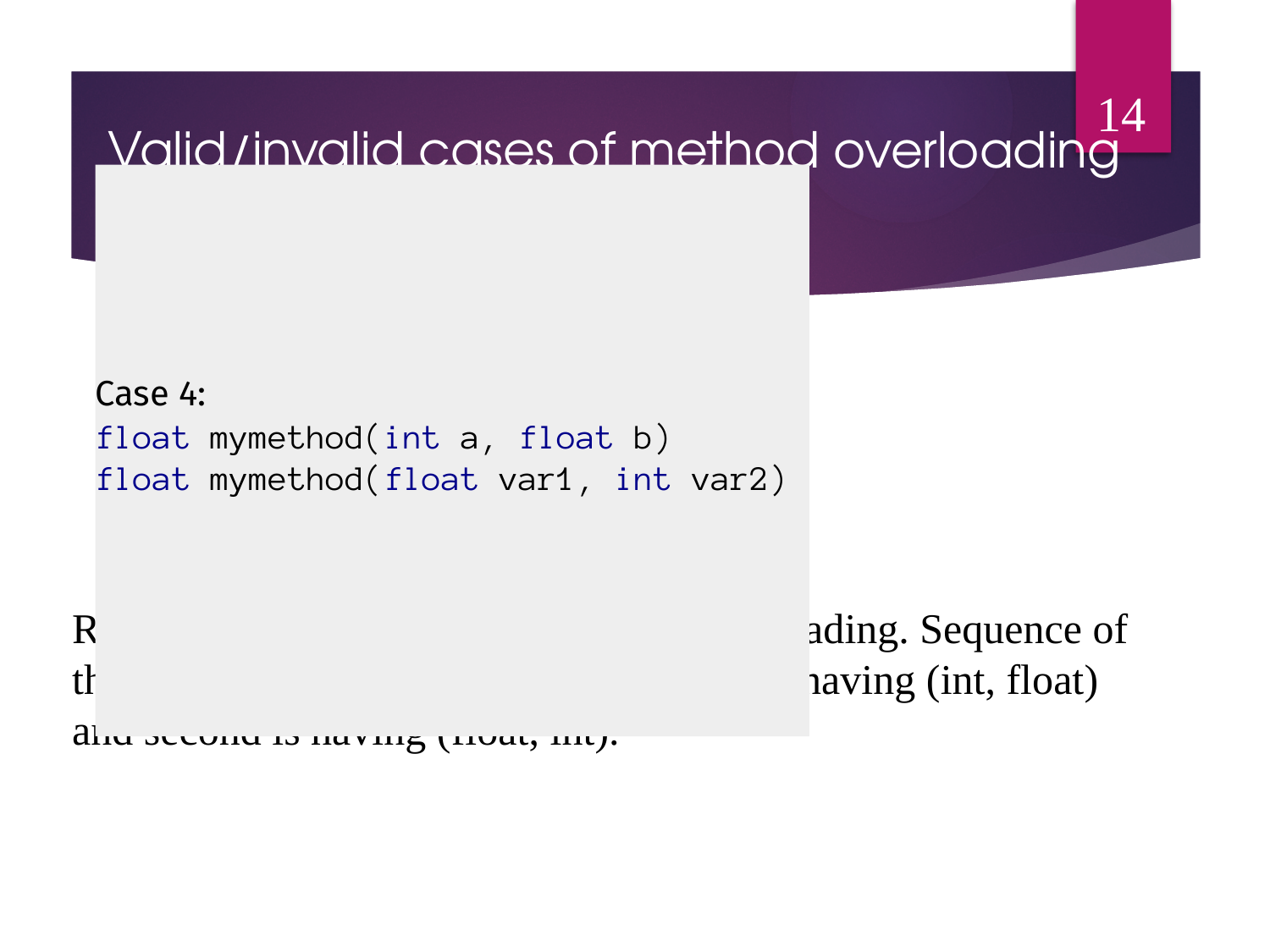

14
# Valid/invalid cases of method overloading
Case 4:
float mymethod(int a, float b)
float mymethod(float var1, int var2)
Result: Perfectly fine. Valid case for overloading. Sequence of the data types are different, first method is having (int, float) and second is having (float, int).